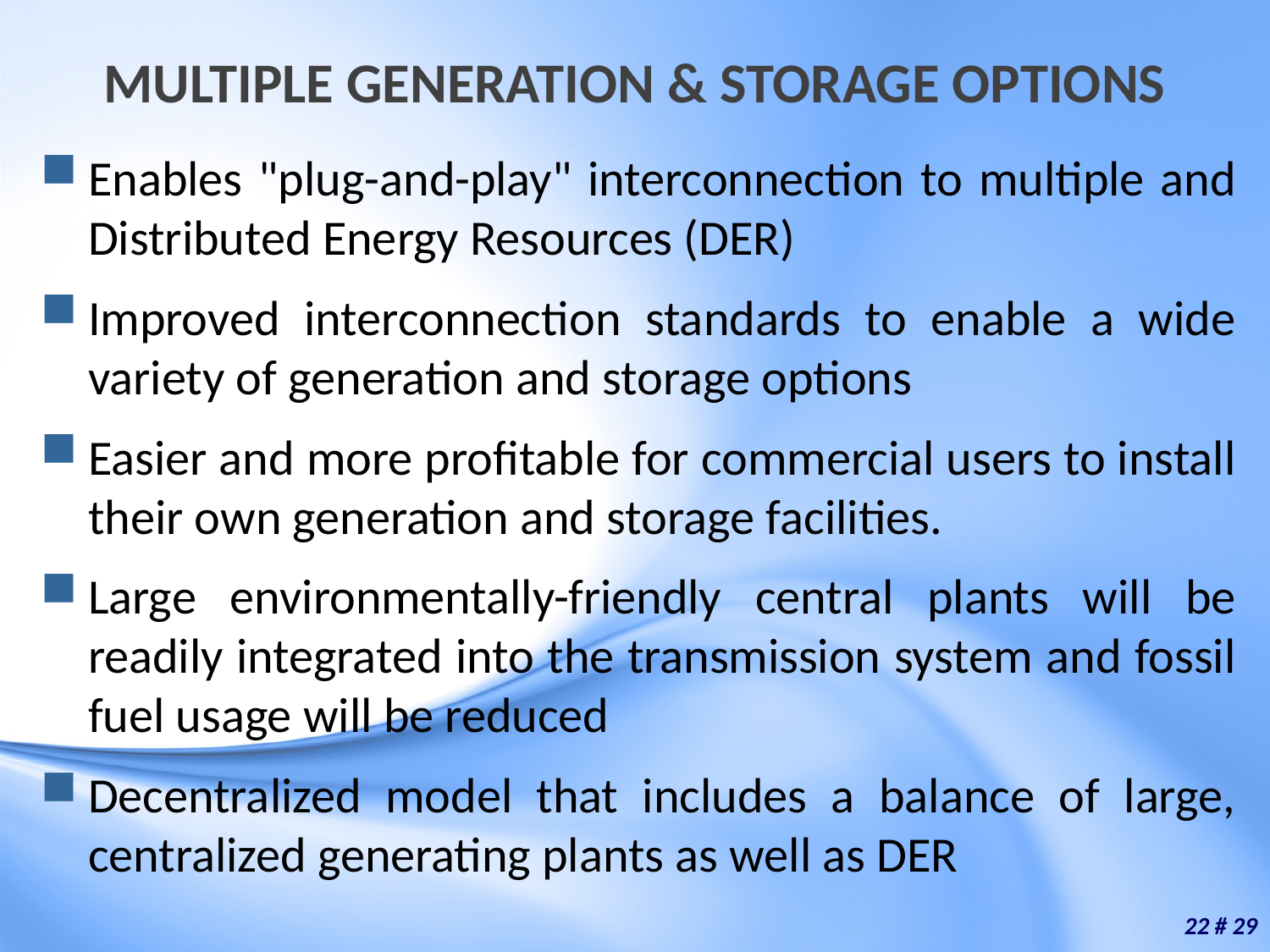

# MULTIPLE GENERATION & STORAGE OPTIONS
Enables "plug-and-play" interconnection to multiple and Distributed Energy Resources (DER)
Improved interconnection standards to enable a wide variety of generation and storage options
Easier and more profitable for commercial users to install their own generation and storage facilities.
Large environmentally-friendly central plants will be readily integrated into the transmission system and fossil fuel usage will be reduced
Decentralized model that includes a balance of large, centralized generating plants as well as DER
22 # 29